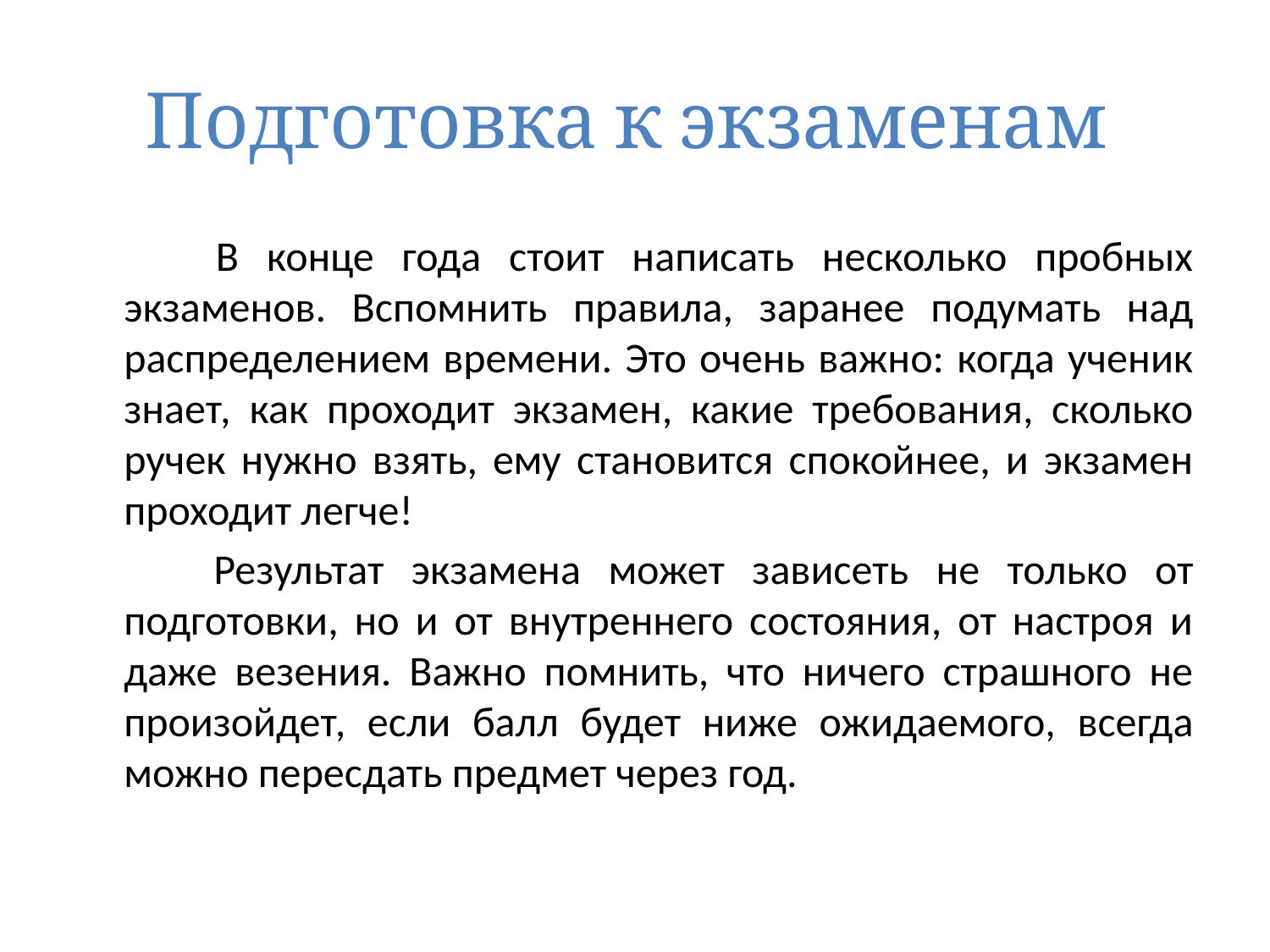

# Подготовка к экзаменам
     В конце года стоит написать несколько пробных экзаменов. Вспомнить правила, заранее подумать над распределением времени. Это очень важно: когда ученик знает, как проходит экзамен, какие требования, сколько ручек нужно взять, ему становится спокойнее, и экзамен проходит легче!
     Результат экзамена может зависеть не только от подготовки, но и от внутреннего состояния, от настроя и даже везения. Важно помнить, что ничего страшного не произойдет, если балл будет ниже ожидаемого, всегда можно пересдать предмет через год.